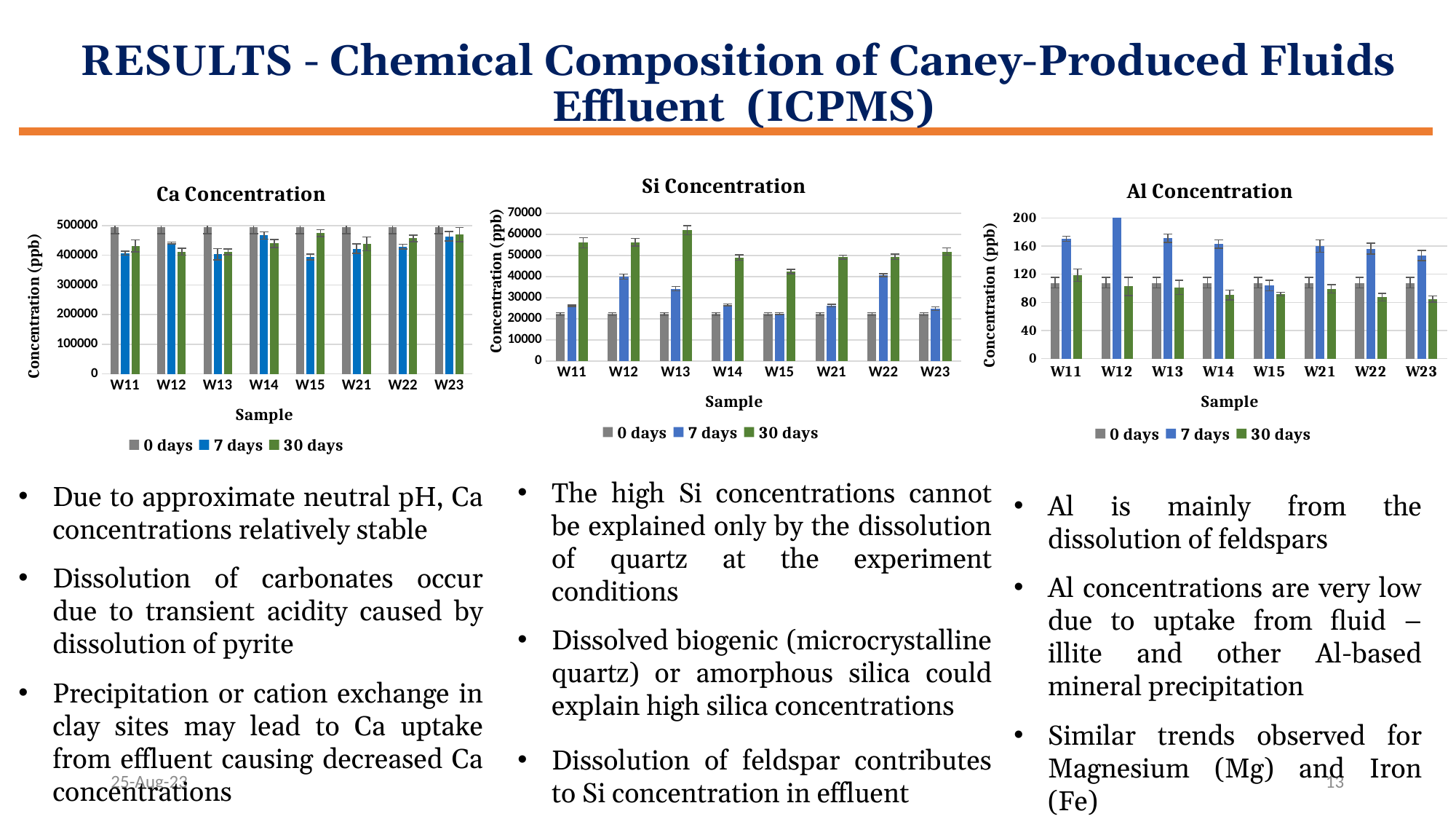

RESULTS - Chemical Composition of Caney-Produced Fluids  Effluent  (ICPMS)

### Chart: Si Concentration

| Category | 0 days | 7 days | 30 days |
|---|---|---|---|
| W11 | 22182.63539 | 26156.748308 | 55978.787322000004 |
| W12 | 22182.63539 | 39861.673989 | 56257.737199999996 |
| W13 | 22182.63539 | 34208.981845 | 61934.853236 |
| W14 | 22182.63539 | 26551.161899 | 49012.858877 |
| W15 | 22182.63539 | 22421.146109 | 42277.265572 |
| W21 | 22182.63539 | 26178.564782 | 49179.569278999996 |
| W22 | 22182.63539 | 40650.582907 | 49306.798474999996 |
| W23 | 22182.63539 | 24740.688297 | 51828.439087000006 |

### Chart: Al Concentration

| Category | 0 days | 7 days | 30 days |
|---|---|---|---|
| W11 | 107.78259299999999 | 170.41360400000002 | 118.62438 |
| W12 | 107.78259299999999 | 343.741308 | 102.672411 |
| W13 | 107.78259299999999 | 171.29244500000001 | 101.36178 |
| W14 | 107.78259299999999 | 162.840348 | 90.43119899999999 |
| W15 | 107.78259299999999 | 103.894757 | 91.880633 |
| W21 | 107.78259299999999 | 159.944408 | 99.331407 |
| W22 | 107.78259299999999 | 156.159304 | 87.345267 |
| W23 | 107.78259299999999 | 146.518712 | 84.658297 |

### Chart: Ca Concentration

| Category | 0 days | 7 days | 30 days |
|---|---|---|---|
| W11 | 494052.25768299995 | 406614.832088 | 431069.704319 |
| W12 | 494052.25768299995 | 441292.561868 | 412014.70629799995 |
| W13 | 494052.25768299995 | 403210.514737 | 410863.82415500004 |
| W14 | 494052.25768299995 | 466723.924537 | 439798.57180700003 |
| W15 | 494052.25768299995 | 394016.082282 | 474640.57890699996 |
| W21 | 494052.25768299995 | 421729.782808 | 438092.808032 |
| W22 | 494052.25768299995 | 428776.64681099996 | 456574.885502 |
| W23 | 494052.25768299995 | 463751.39787300007 | 469422.02615099994 |
The high Si concentrations cannot be explained only by the dissolution of quartz at the experiment conditions

Dissolved biogenic (microcrystalline quartz) or amorphous silica could explain high silica concentrations

Dissolution of feldspar contributes to Si concentration in effluent
Due to approximate neutral pH, Ca concentrations relatively stable

Dissolution of carbonates occur due to transient acidity caused by dissolution of pyrite

Precipitation or cation exchange in clay sites may lead to Ca uptake from effluent causing decreased Ca concentrations
Al is mainly from the dissolution of feldspars

Al concentrations are very low due to uptake from fluid – illite and other Al-based mineral precipitation

Similar trends observed for Magnesium (Mg) and Iron (Fe)
25-Aug-23
13